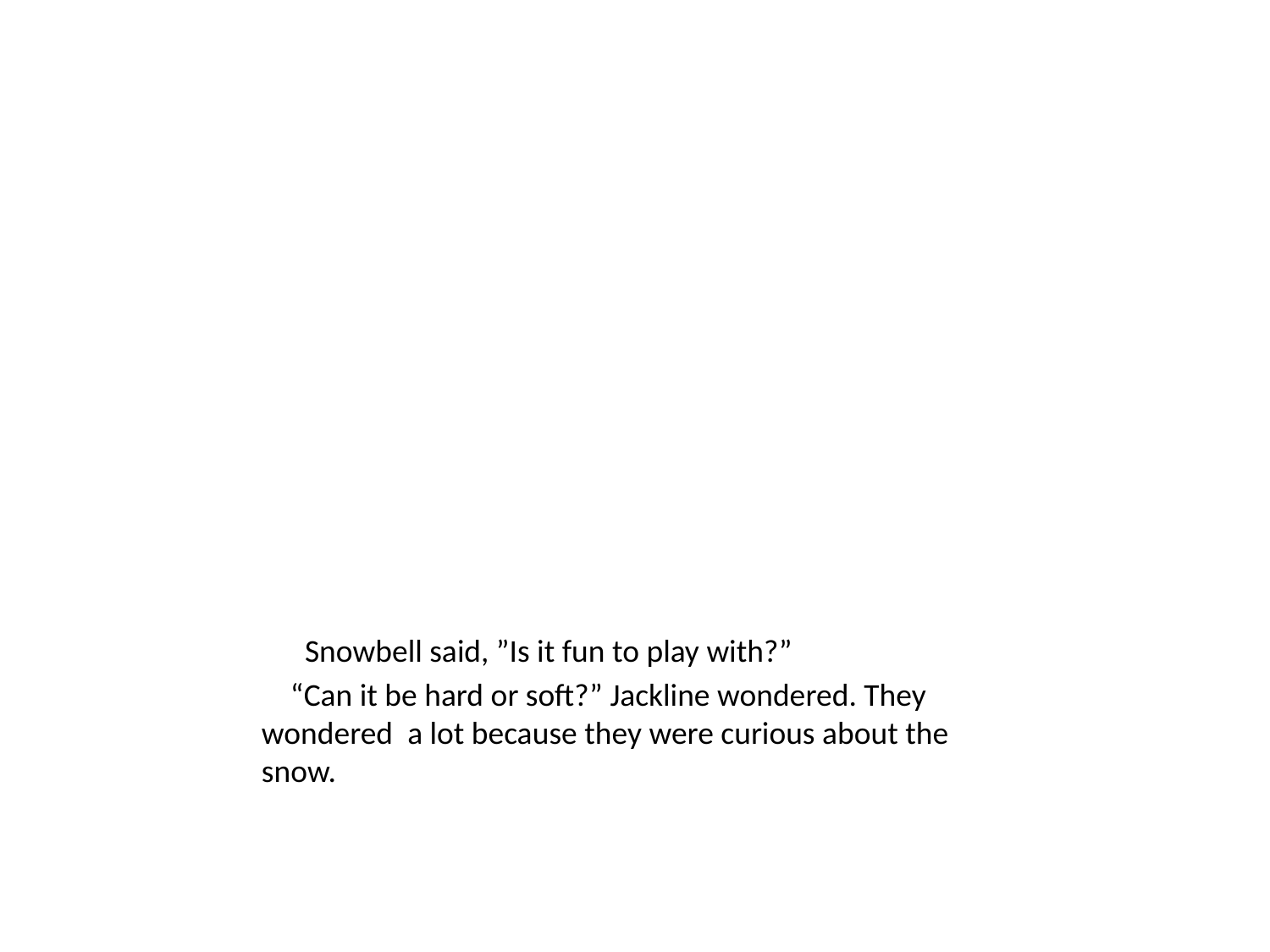

Snowbell said, ”Is it fun to play with?”
    “Can it be hard or soft?” Jackline wondered. They wondered  a lot because they were curious about the snow.
#